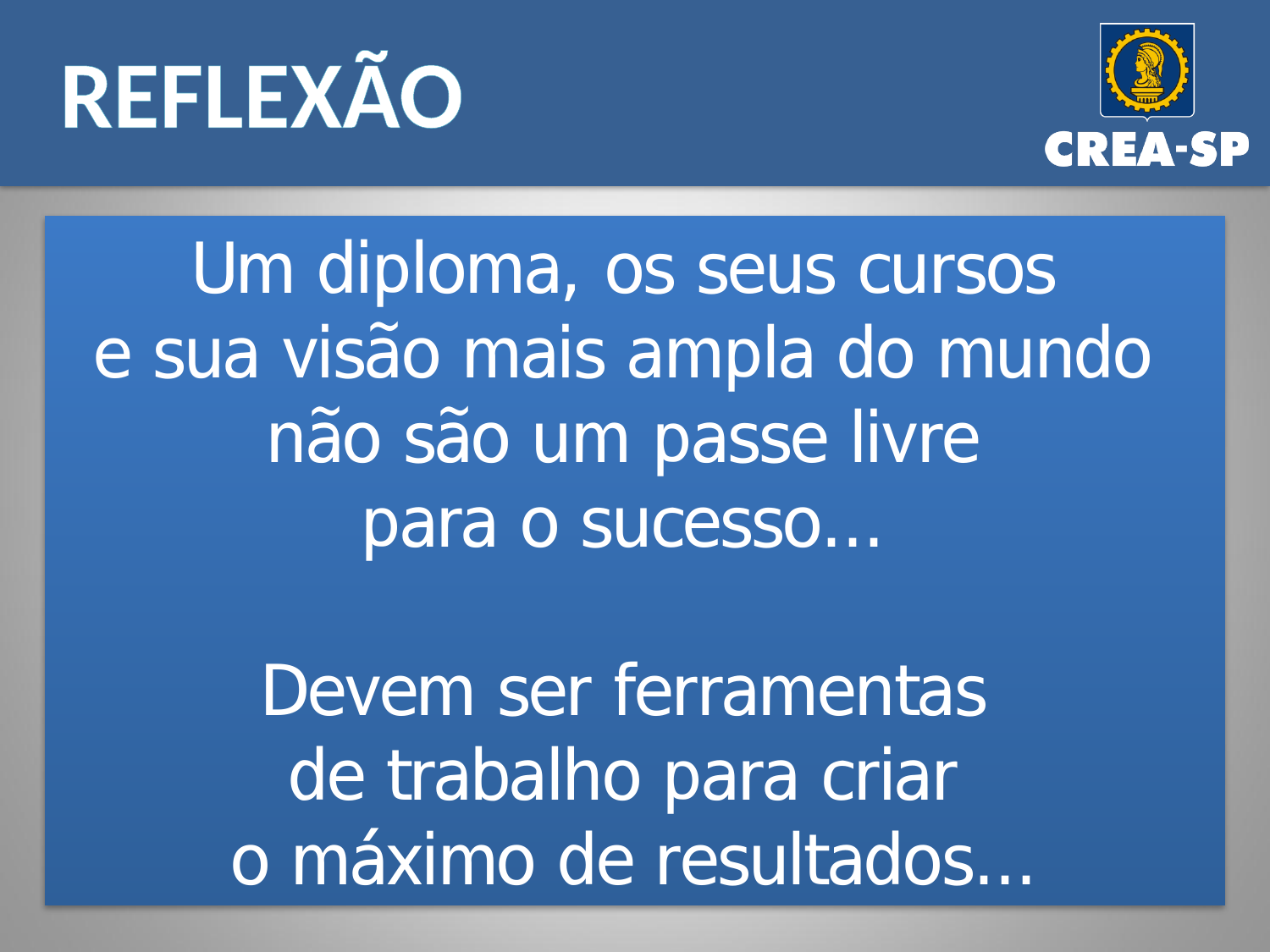

REFLEXÃO
Um diploma, os seus cursos
e sua visão mais ampla do mundo
não são um passe livre
para o sucesso...

Devem ser ferramentas
de trabalho para criar
o máximo de resultados...